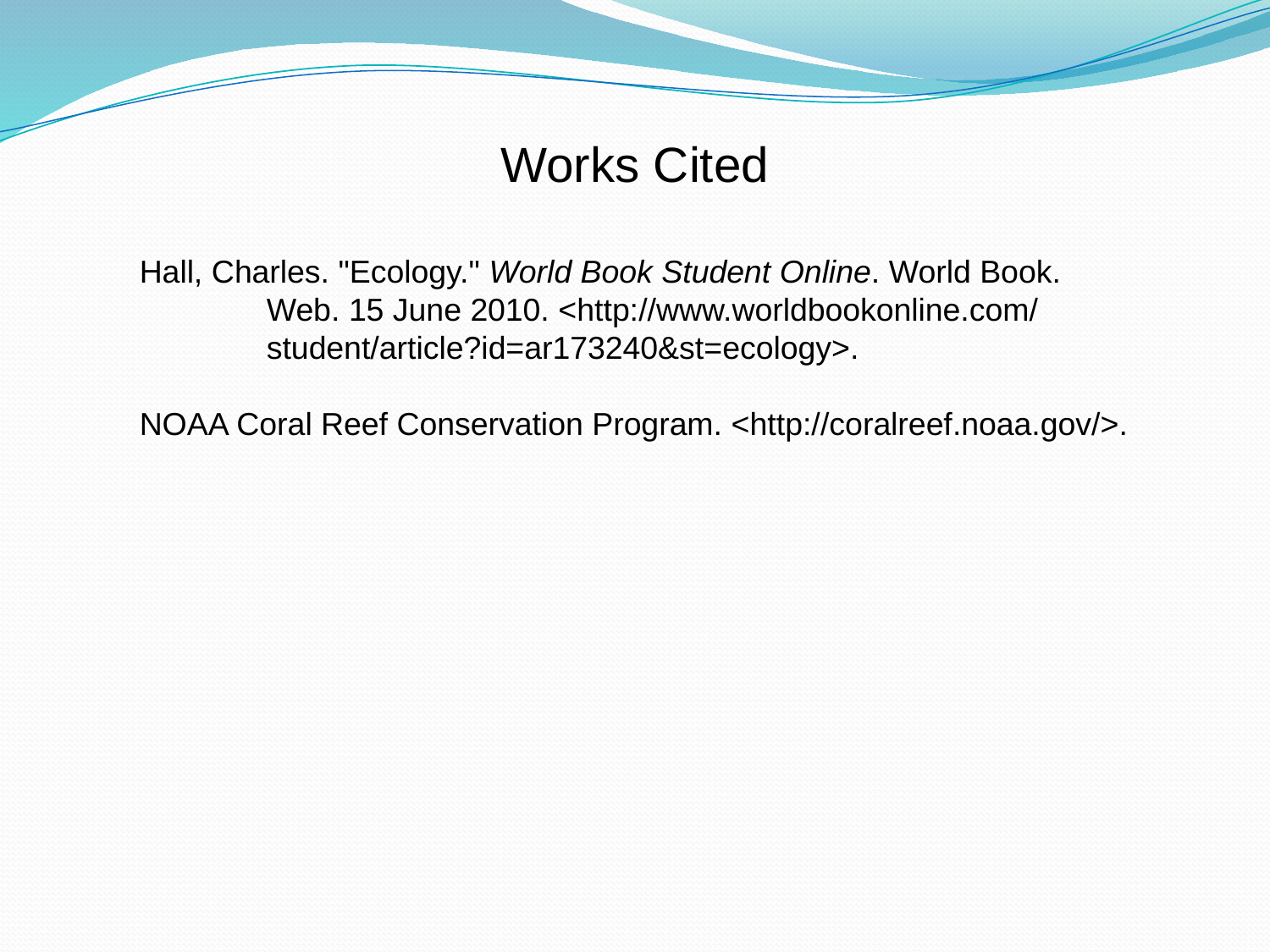

Works Cited

Hall, Charles. "Ecology." World Book Student Online. World Book. 	Web. 15 June 2010. <http://www.worldbookonline.com/ 	student/article?id=ar173240&st=ecology>.

NOAA Coral Reef Conservation Program. <http://coralreef.noaa.gov/>.